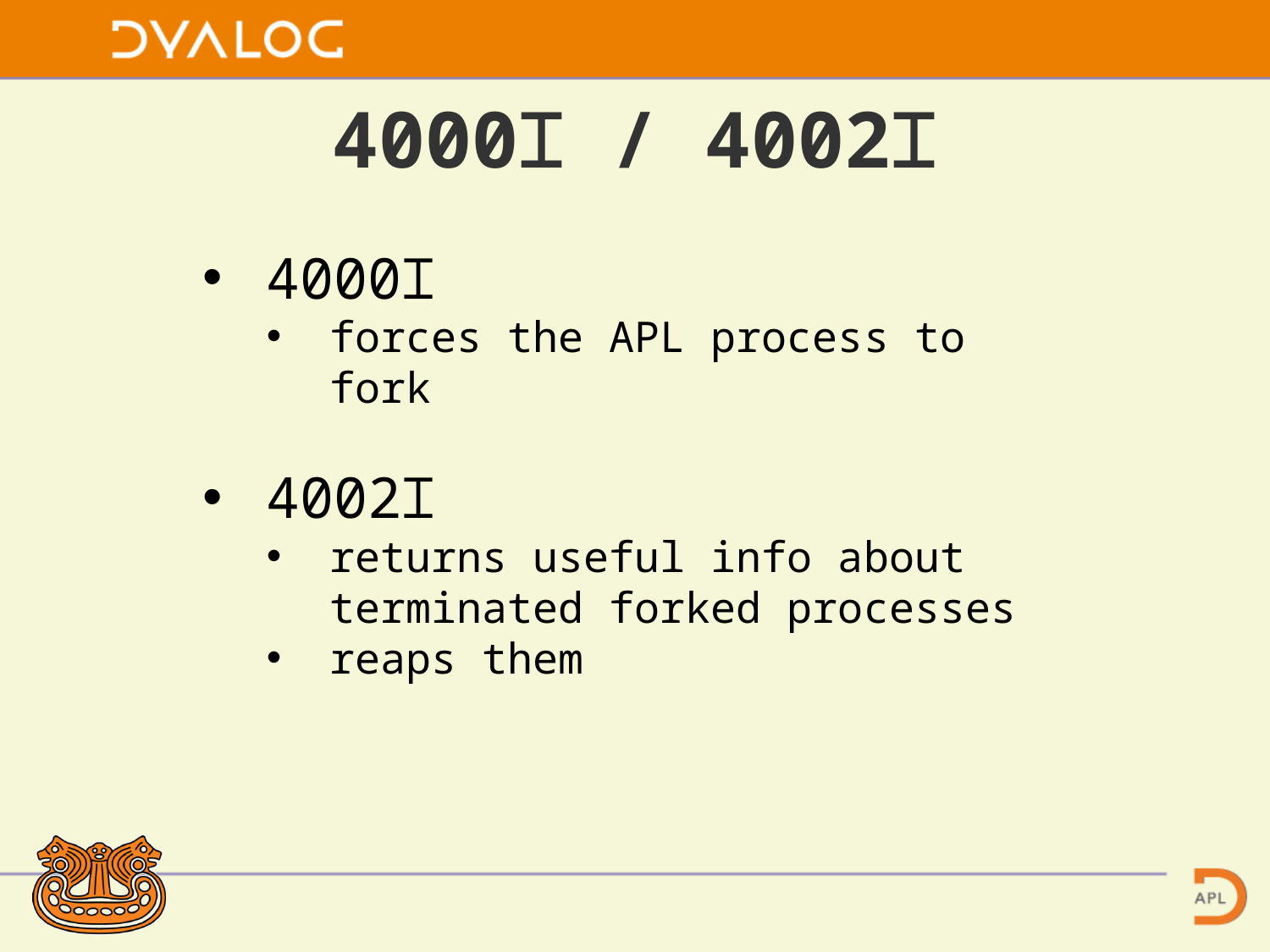

# 4000⌶ / 4002⌶
4000⌶
forces the APL process to fork

4002⌶
returns useful info about terminated forked processes
reaps them